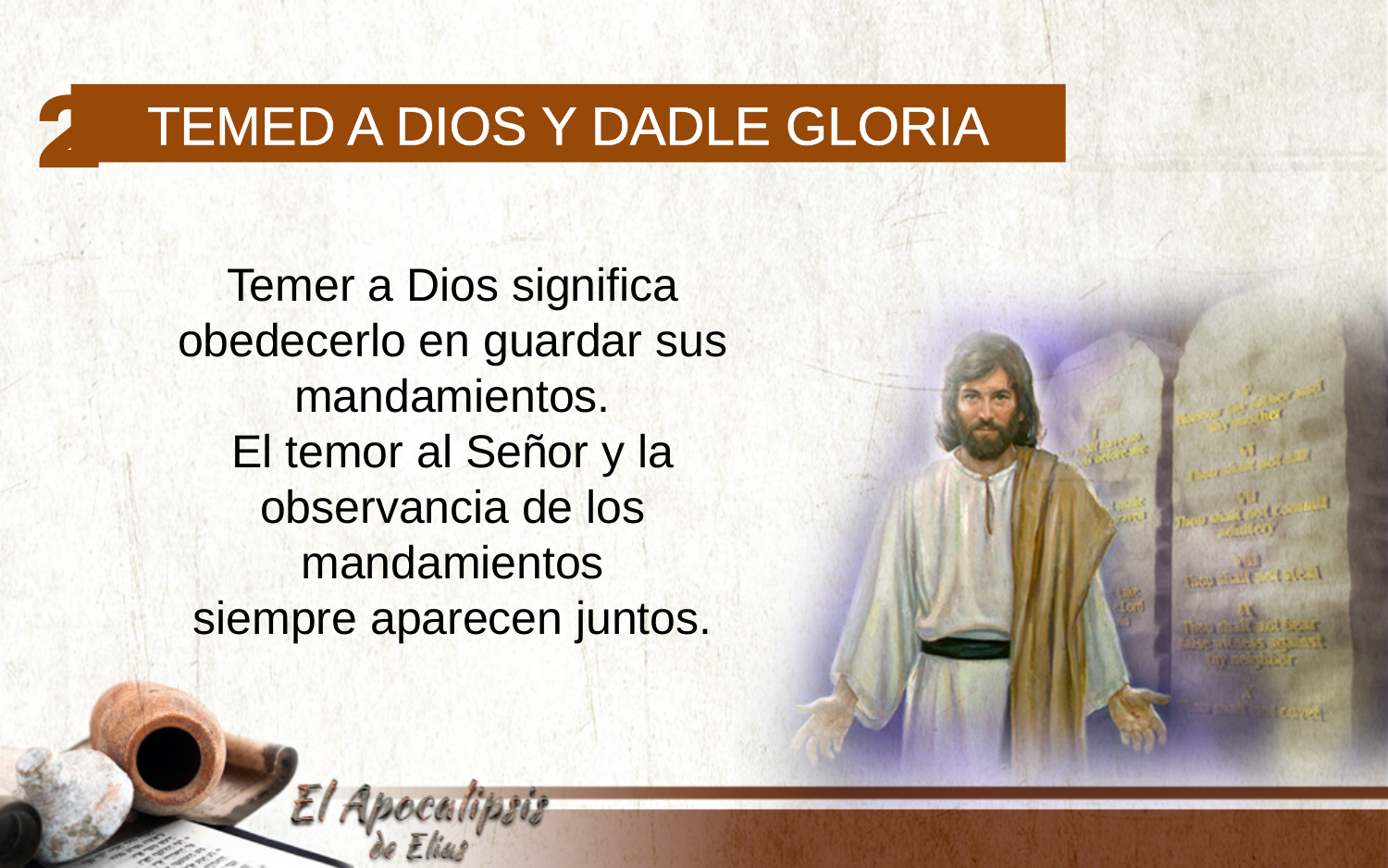

2
Temed a Dios y dadle gloria
Temer a Dios significa obedecerlo en guardar sus mandamientos.
El temor al Señor y la observancia de los mandamientos
siempre aparecen juntos.